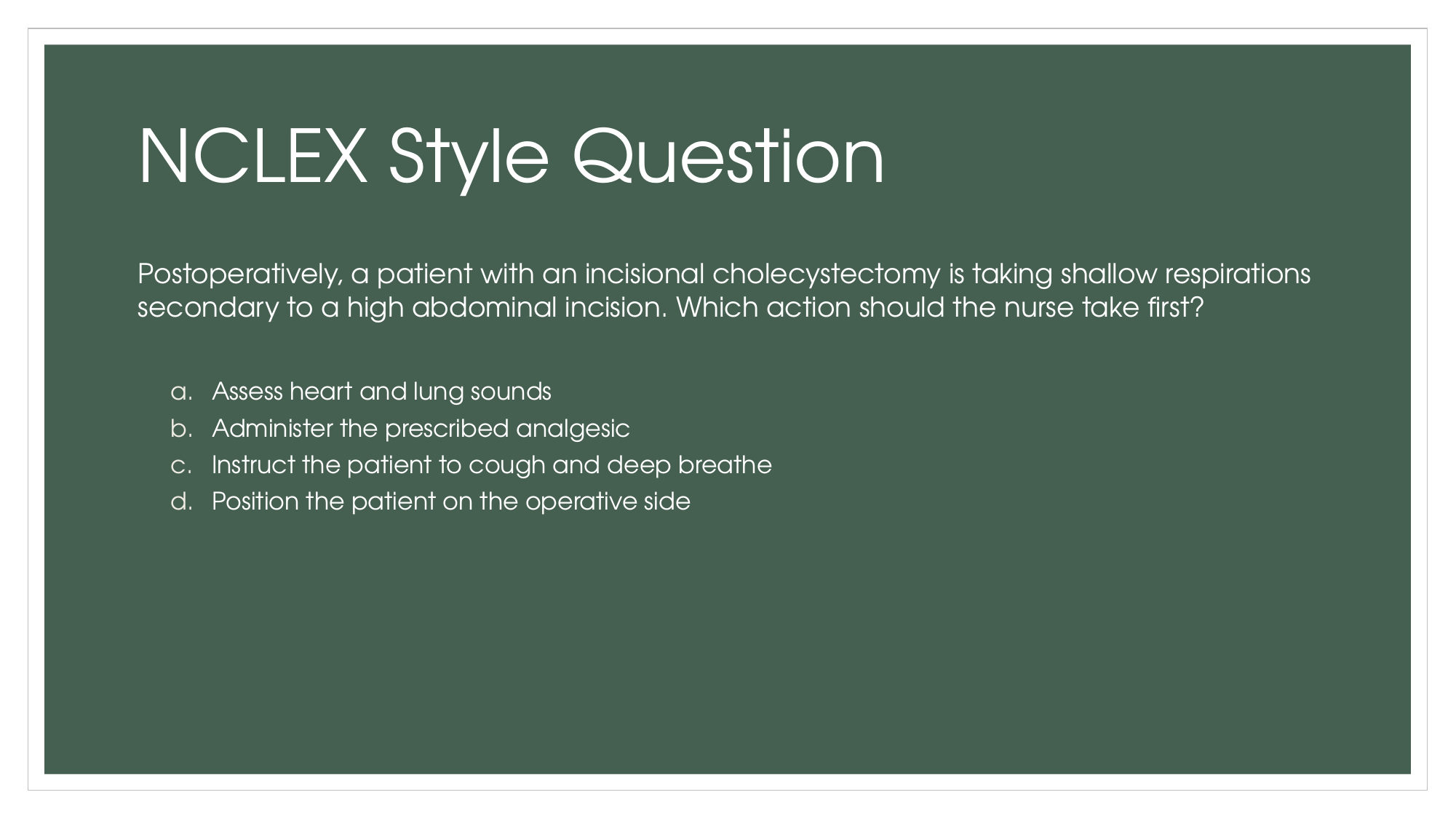

# NCLEX Style Question
Postoperatively, a patient with an incisional cholecystectomy is taking shallow respirations secondary to a high abdominal incision. Which action should the nurse take first?

Assess heart and lung sounds
Administer the prescribed analgesic
Instruct the patient to cough and deep breathe
Position the patient on the operative side